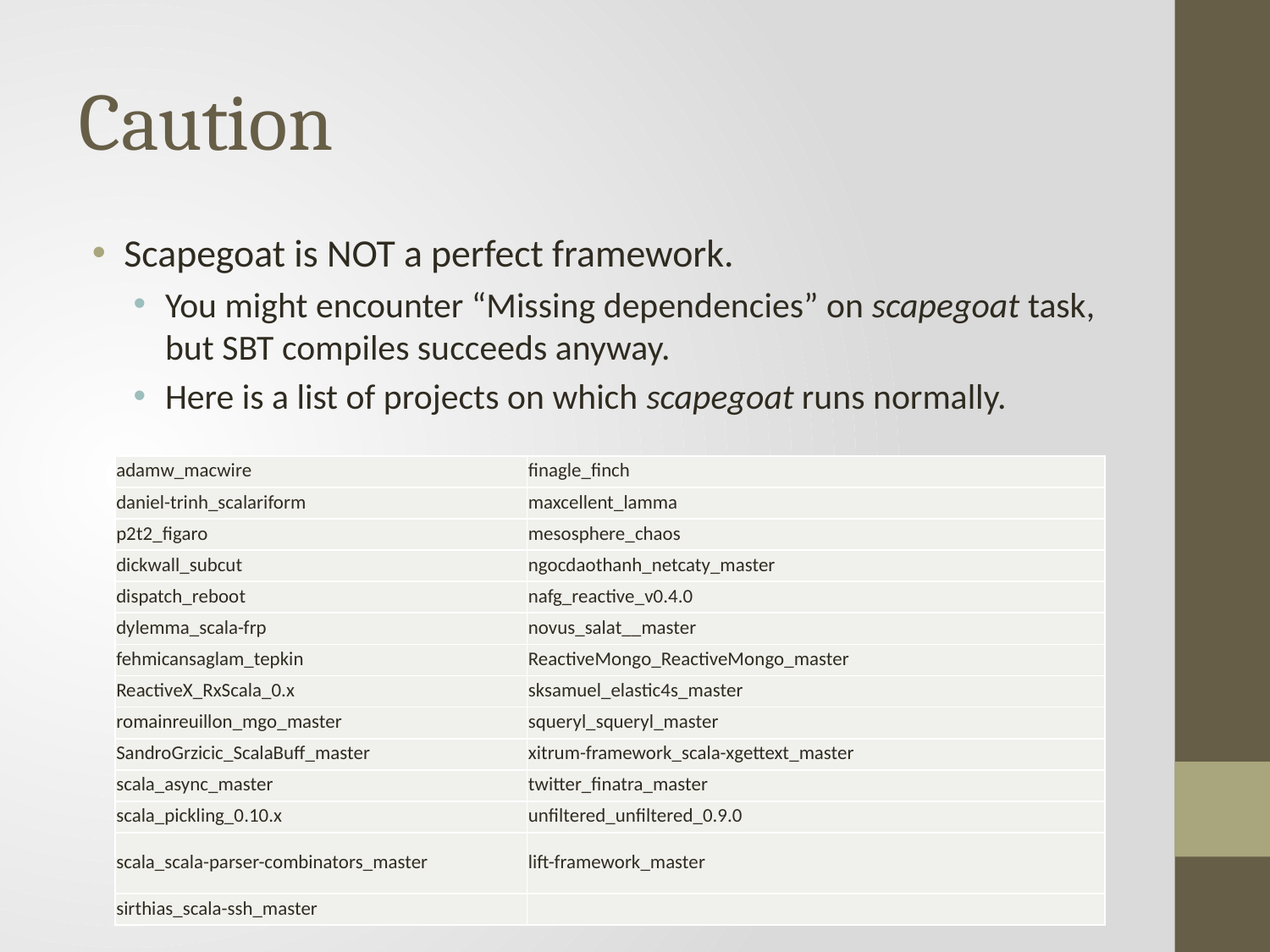

# Caution
Scapegoat is NOT a perfect framework.
You might encounter “Missing dependencies” on scapegoat task, but SBT compiles succeeds anyway.
Here is a list of projects on which scapegoat runs normally.

| adamw\_macwire | finagle\_finch |
| --- | --- |
| daniel-trinh\_scalariform | maxcellent\_lamma |
| p2t2\_figaro | mesosphere\_chaos |
| dickwall\_subcut | ngocdaothanh\_netcaty\_master |
| dispatch\_reboot | nafg\_reactive\_v0.4.0 |
| dylemma\_scala-frp | novus\_salat\_\_master |
| fehmicansaglam\_tepkin | ReactiveMongo\_ReactiveMongo\_master |
| ReactiveX\_RxScala\_0.x | sksamuel\_elastic4s\_master |
| romainreuillon\_mgo\_master | squeryl\_squeryl\_master |
| SandroGrzicic\_ScalaBuff\_master | xitrum-framework\_scala-xgettext\_master |
| scala\_async\_master | twitter\_finatra\_master |
| scala\_pickling\_0.10.x | unfiltered\_unfiltered\_0.9.0 |
| scala\_scala-parser-combinators\_master | lift-framework\_master |
| sirthias\_scala-ssh\_master |  |